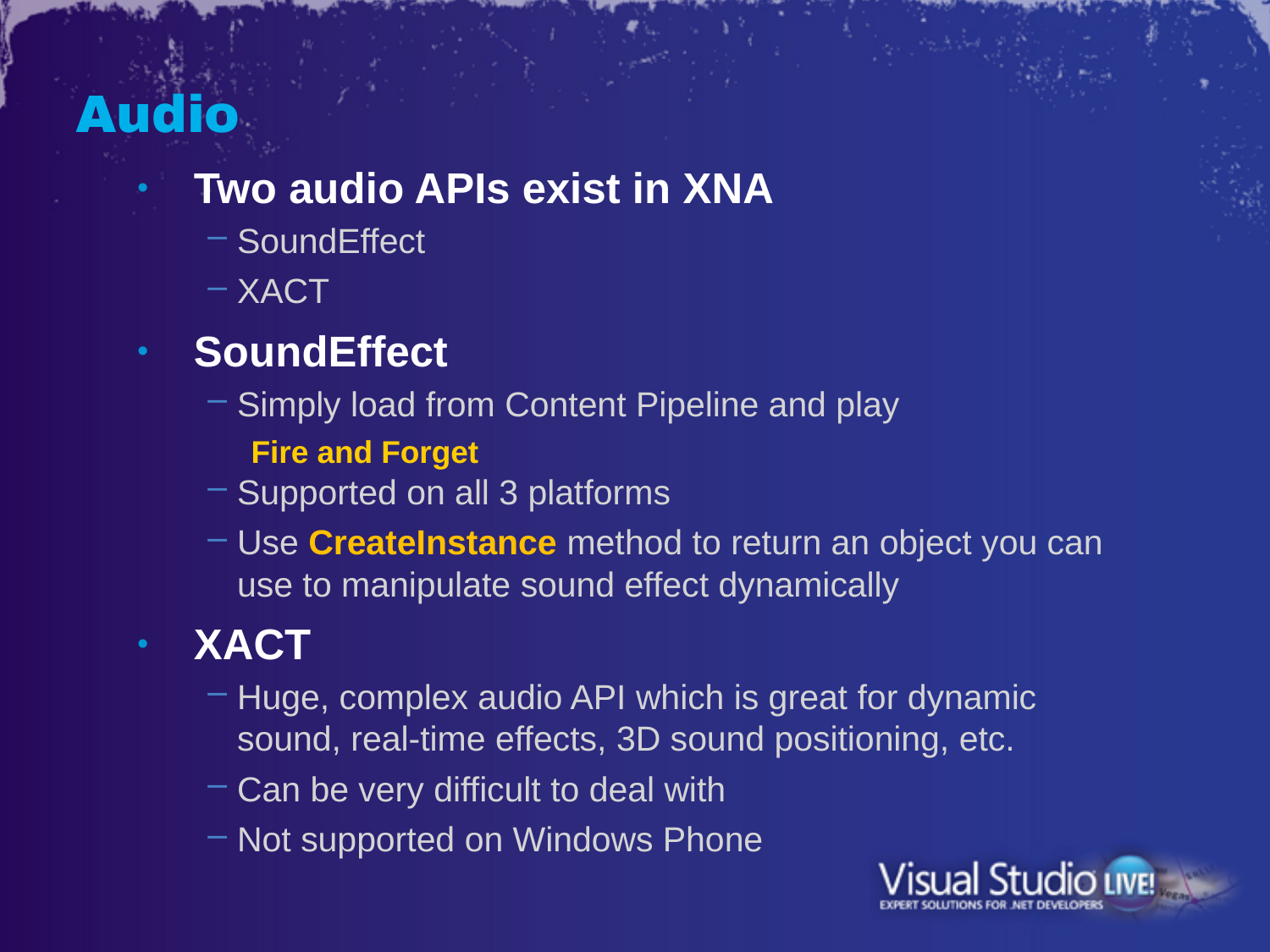

# Audio
Two audio APIs exist in XNA
SoundEffect
XACT
SoundEffect
Simply load from Content Pipeline and play
Fire and Forget
Supported on all 3 platforms
Use CreateInstance method to return an object you can use to manipulate sound effect dynamically
XACT
Huge, complex audio API which is great for dynamic sound, real-time effects, 3D sound positioning, etc.
Can be very difficult to deal with
Not supported on Windows Phone